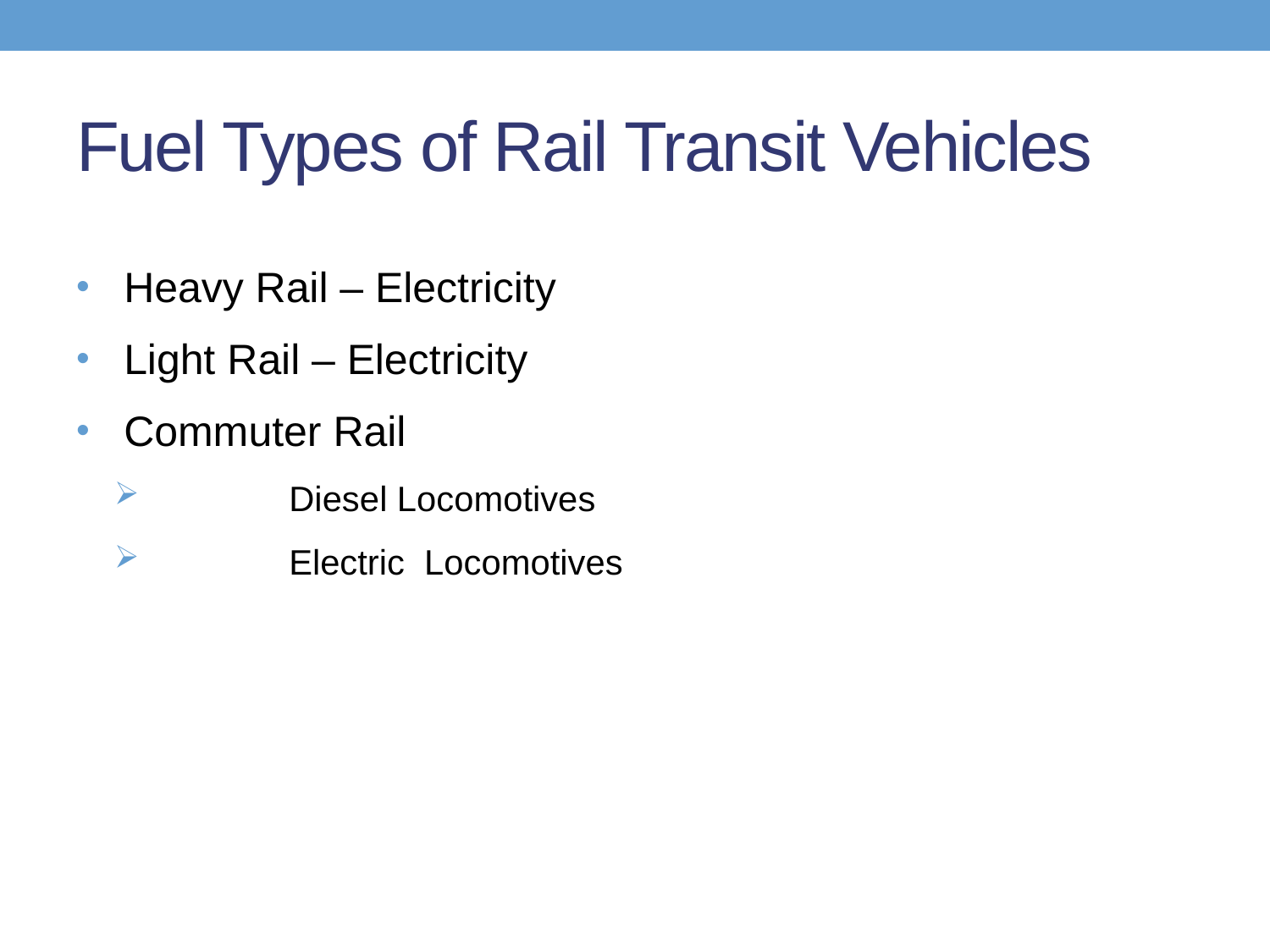

# Fuel Types of Rail Transit Vehicles
Heavy Rail – Electricity
Light Rail – Electricity
Commuter Rail
	Diesel Locomotives
	Electric  Locomotives